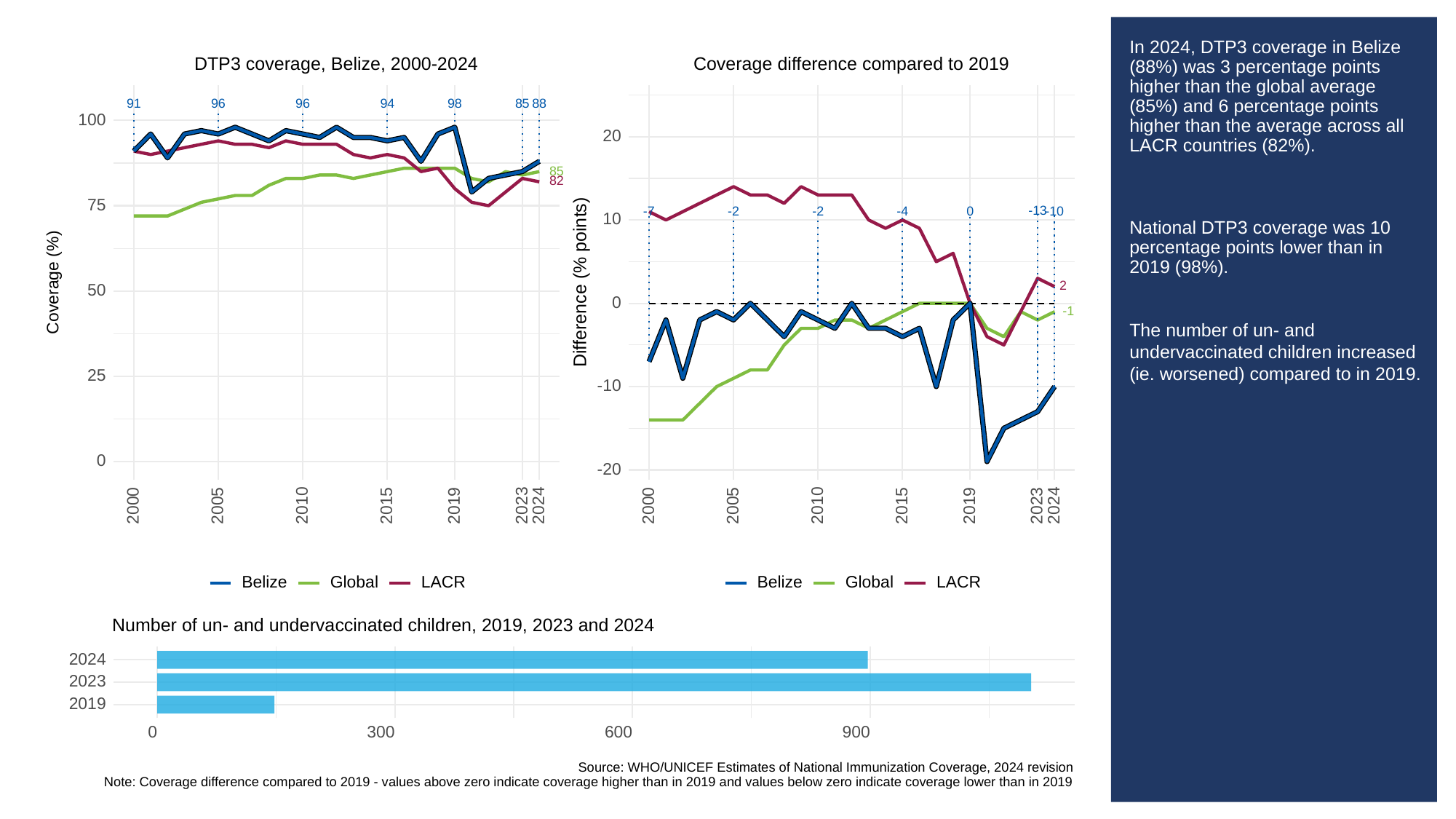

# In 2024, DTP3 coverage in Belize (88%) was 3 percentage points higher than the global average (85%) and 6 percentage points higher than the average across all LACR countries (82%).

National DTP3 coverage was 10 percentage points lower than in 2019 (98%).

The number of un- and undervaccinated children increased (ie. worsened) compared to in 2019.

Coverage difference compared to 2019
DTP3 coverage, Belize, 2000-2024

91
96
96
94
98
85
88

100

20

85

82

75

-13
0
-10
-2
-2
-4
-7
10

Difference (% points)
Coverage (%)
2
50

0

-1

25

-10

0

-20

2023
2023
2000
2005
2010
2015
2019
2024
2000
2005
2010
2015
2019
2024
Global
LACR
Global
LACR
Belize
Belize

Number of un- and undervaccinated children, 2019, 2023 and 2024

2024

2023

2019

300
0
600
900
Source: WHO/UNICEF Estimates of National Immunization Coverage, 2024 revision
Note: Coverage difference compared to 2019 - values above zero indicate coverage higher than in 2019 and values below zero indicate coverage lower than in 2019